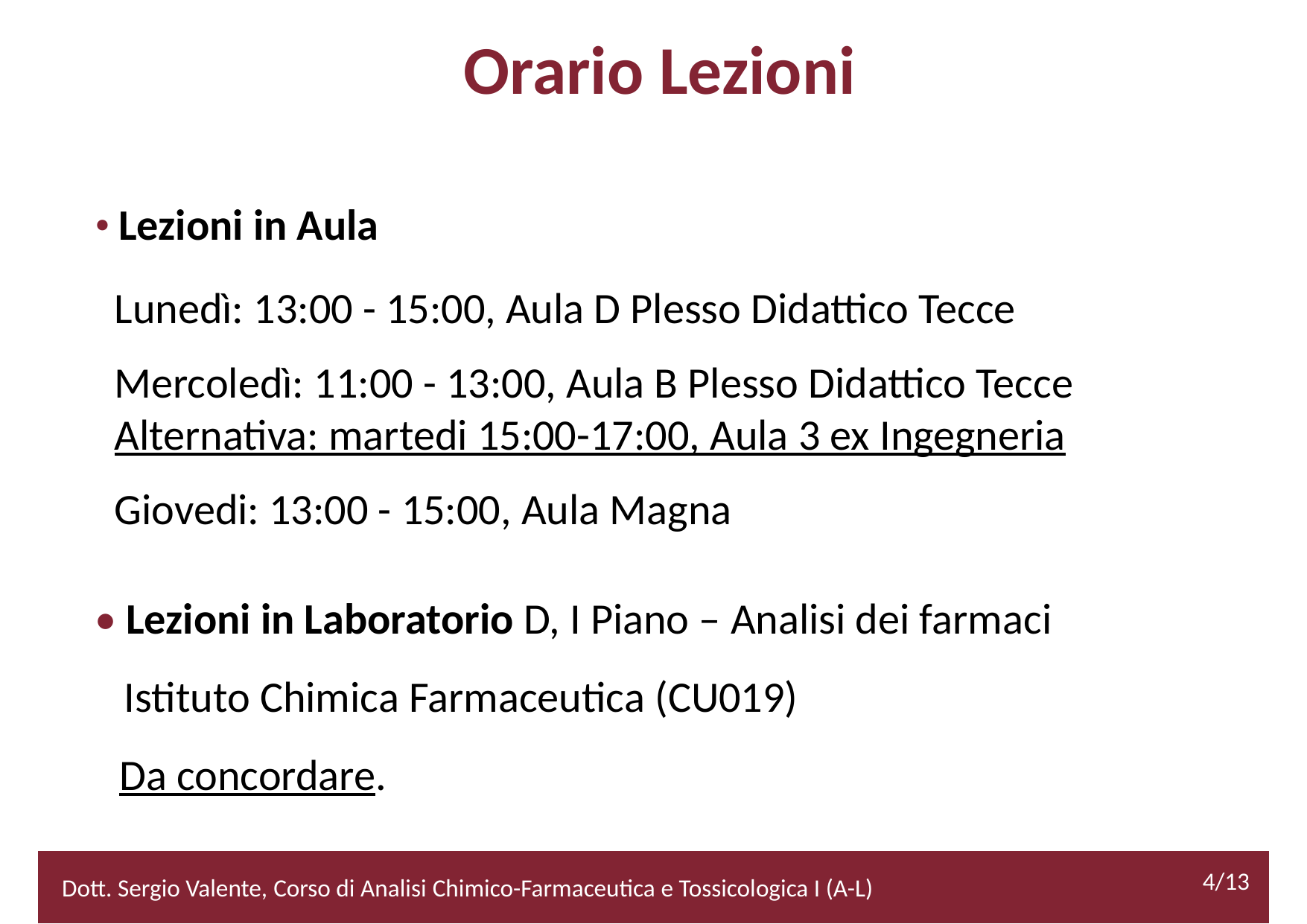

Orario Lezioni
• Lezioni in Aula

  Lunedì: 13:00 - 15:00, Aula D Plesso Didattico Tecce

  Mercoledì: 11:00 - 13:00, Aula B Plesso Didattico Tecce
  Alternativa: martedi 15:00-17:00, Aula 3 ex Ingegneria

  Giovedi: 13:00 - 15:00, Aula Magna

• Lezioni in Laboratorio D, I Piano – Analisi dei farmaci
   Istituto Chimica Farmaceutica (CU019)
	Da concordare.

4/13
Dott. Sergio Valente, Corso di Analisi Chimico-Farmaceutica e Tossicologica I (A-L)